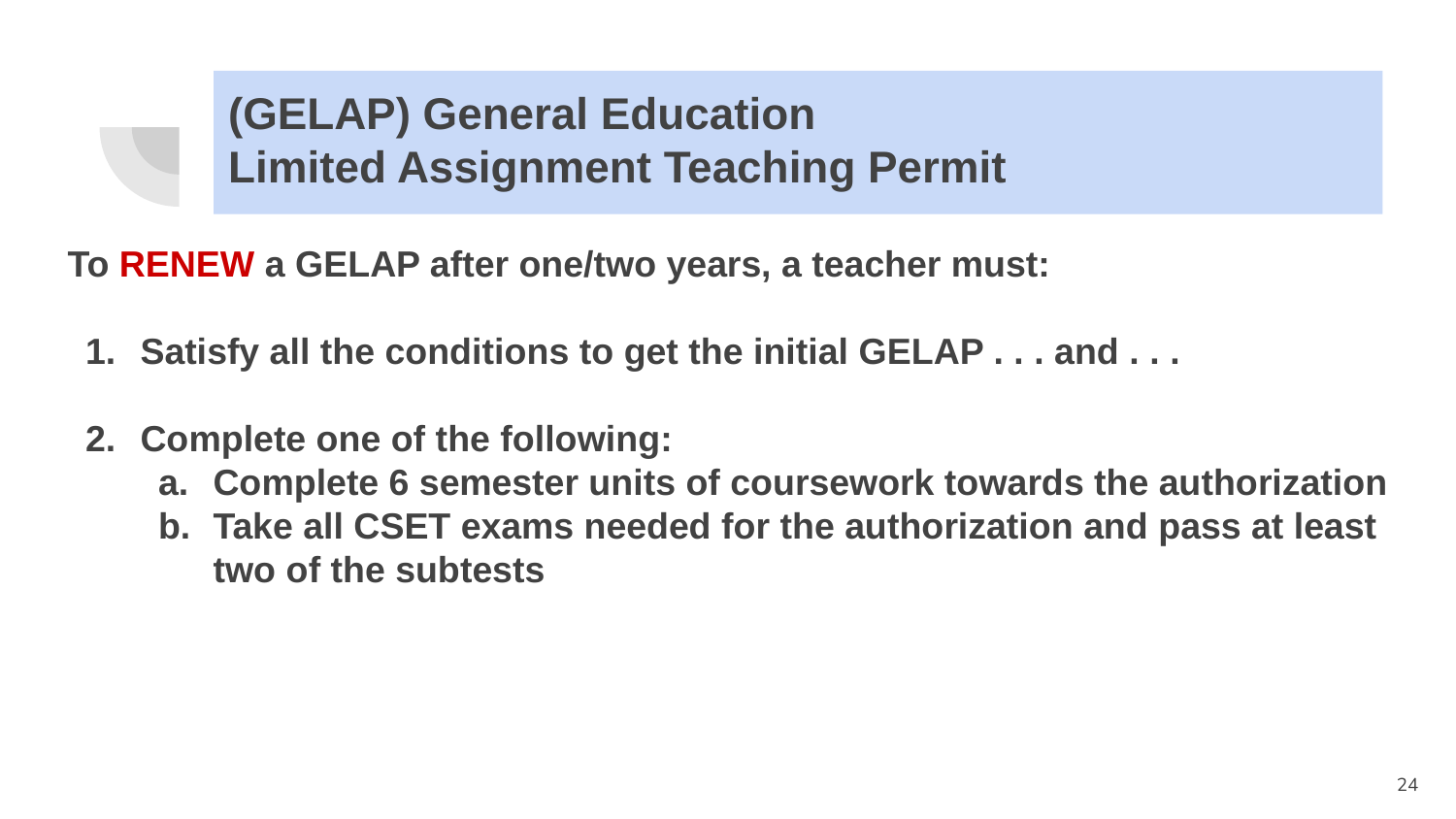

# (GELAP) General Education
Limited Assignment Teaching Permit

To RENEW a GELAP after one/two years, a teacher must:

Satisfy all the conditions to get the initial GELAP . . . and . . .

Complete one of the following:
Complete 6 semester units of coursework towards the authorization
Take all CSET exams needed for the authorization and pass at least two of the subtests

24